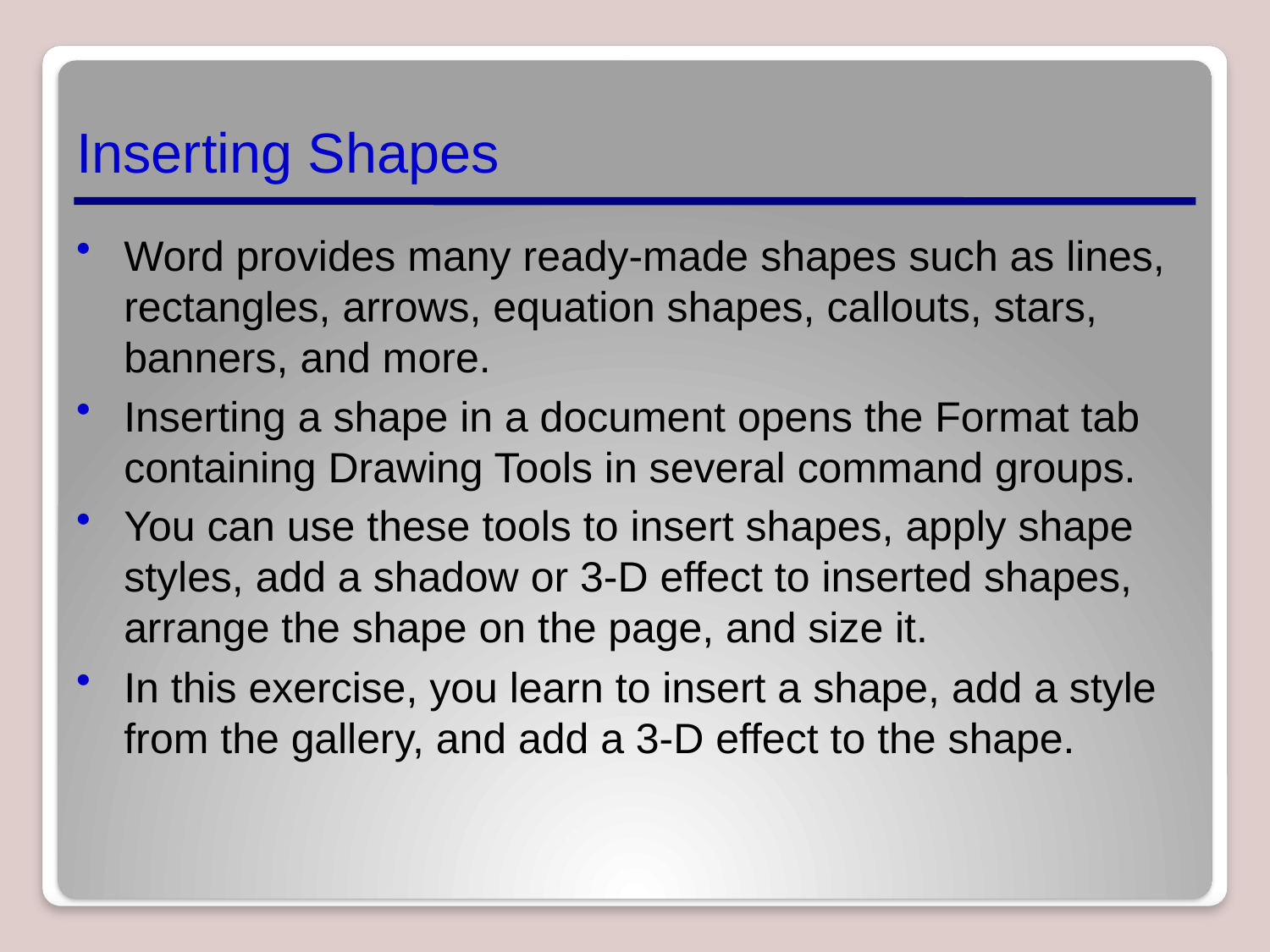

# Inserting Shapes
Word provides many ready-made shapes such as lines, rectangles, arrows, equation shapes, callouts, stars, banners, and more.
Inserting a shape in a document opens the Format tab containing Drawing Tools in several command groups.
You can use these tools to insert shapes, apply shape styles, add a shadow or 3-D effect to inserted shapes, arrange the shape on the page, and size it.
In this exercise, you learn to insert a shape, add a style from the gallery, and add a 3-D effect to the shape.